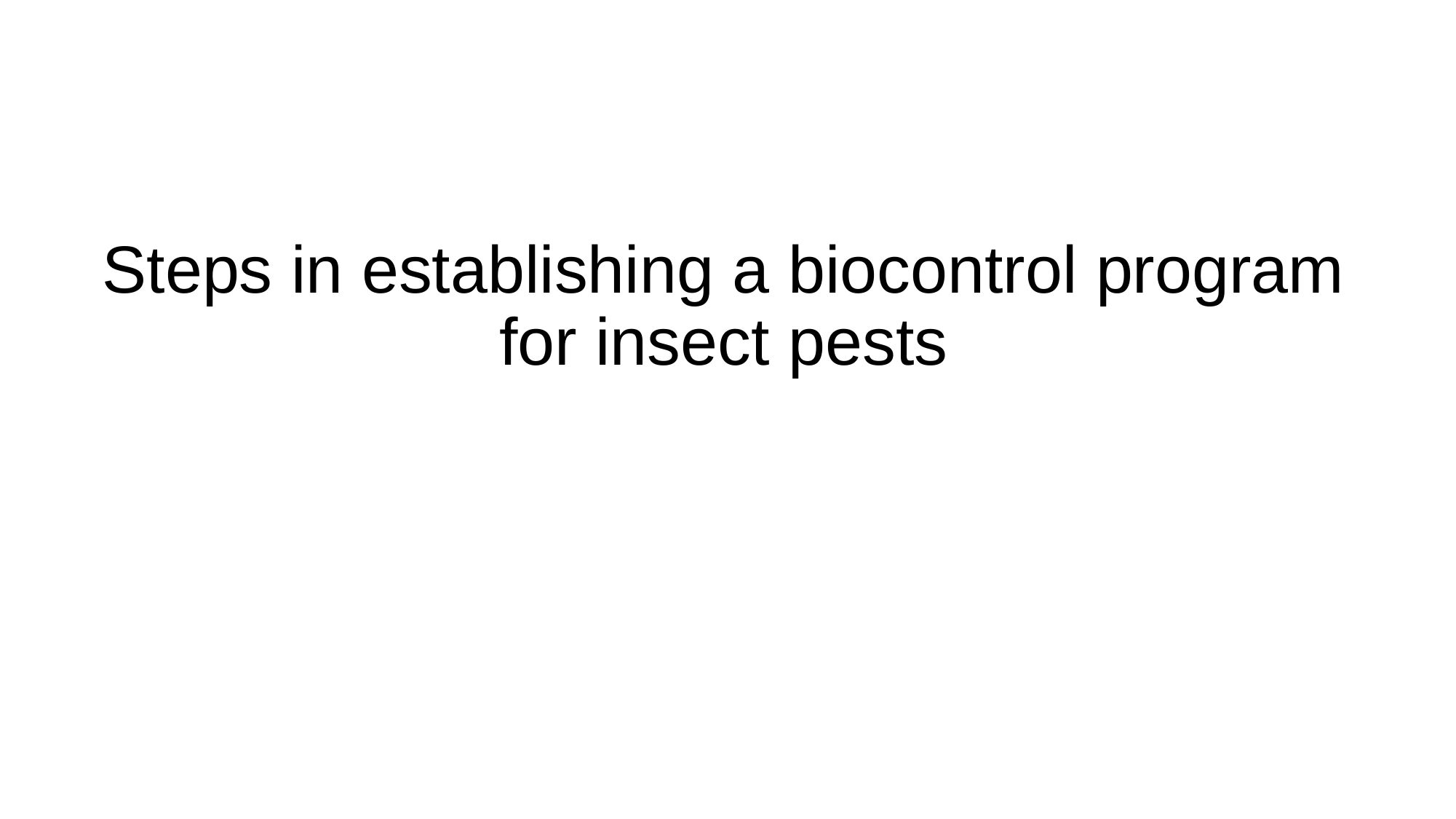

# Steps in establishing a biocontrol program for insect pests